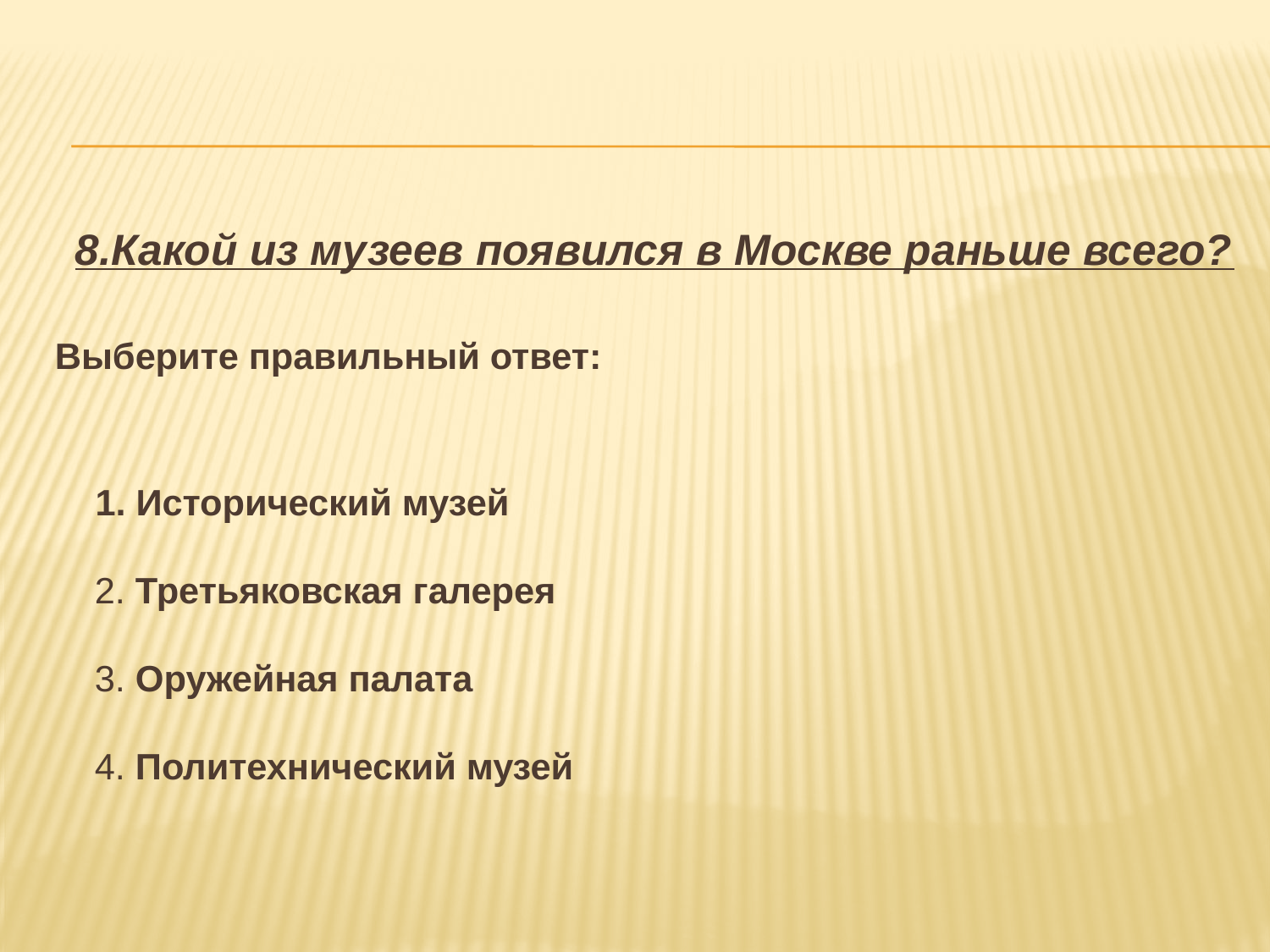

8.Какой из музеев появился в Москве раньше всего?

Выберите правильный ответ:

    1. Исторический музей
2. Третьяковская галерея
3. Оружейная палата
4. Политехнический музей